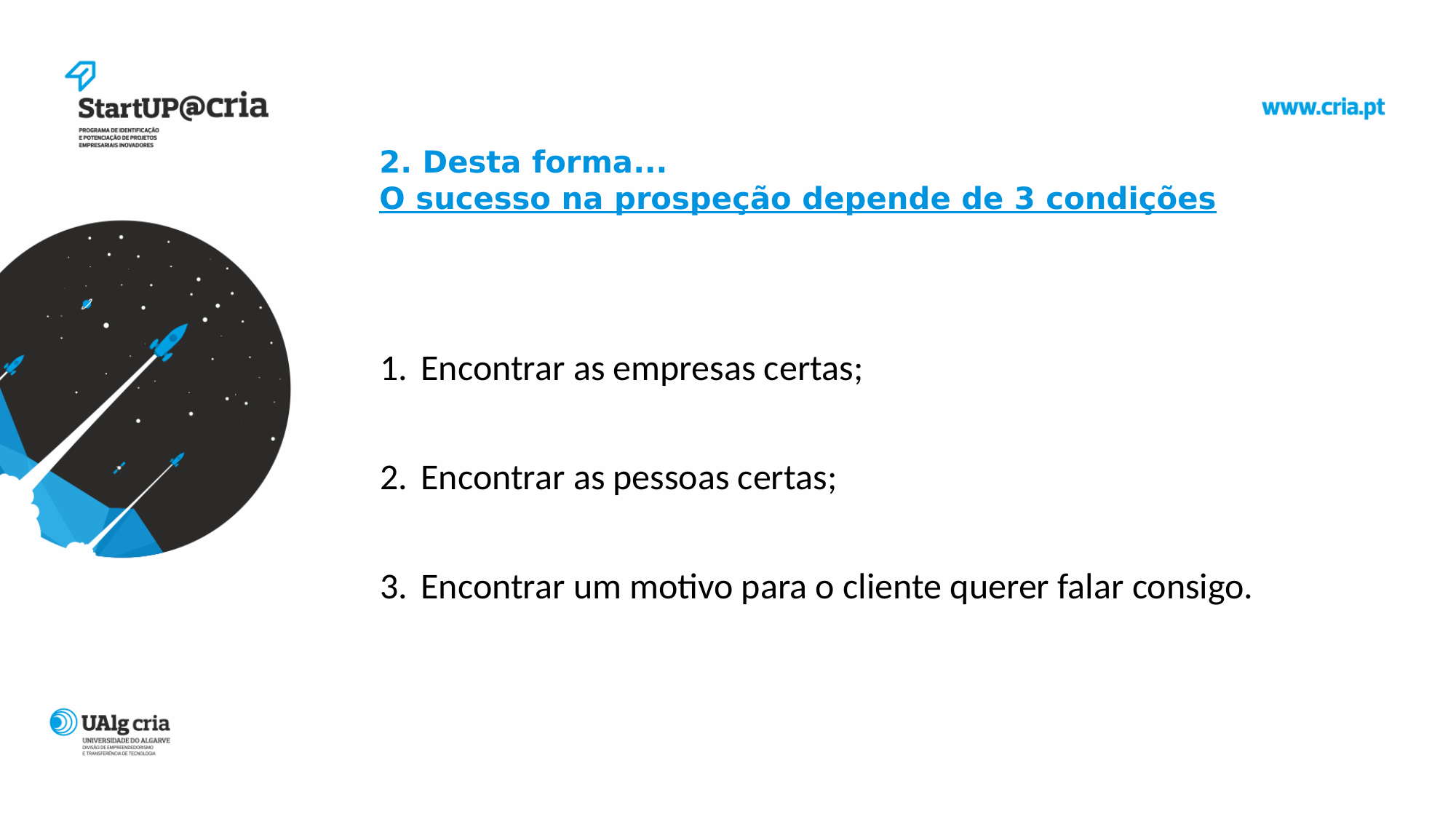

2. Desta forma...
O sucesso na prospeção depende de 3 condições
Encontrar as empresas certas;
Encontrar as pessoas certas;
Encontrar um motivo para o cliente querer falar consigo.